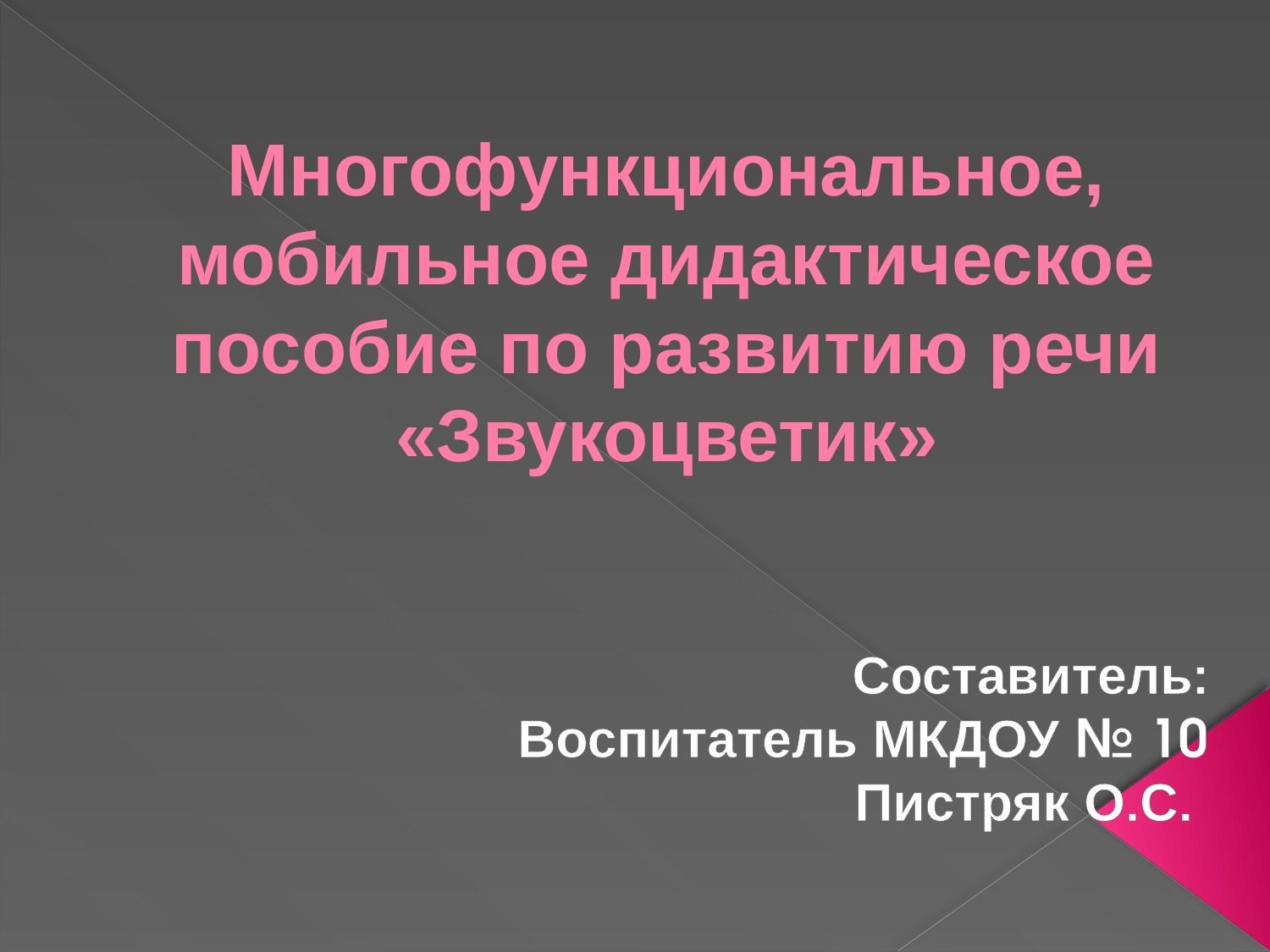

# Многофункциональное, мобильное дидактическое пособие по развитию речи «Звукоцветик»
Составитель:
Воспитатель МКДОУ № 10
Пистряк О.С.